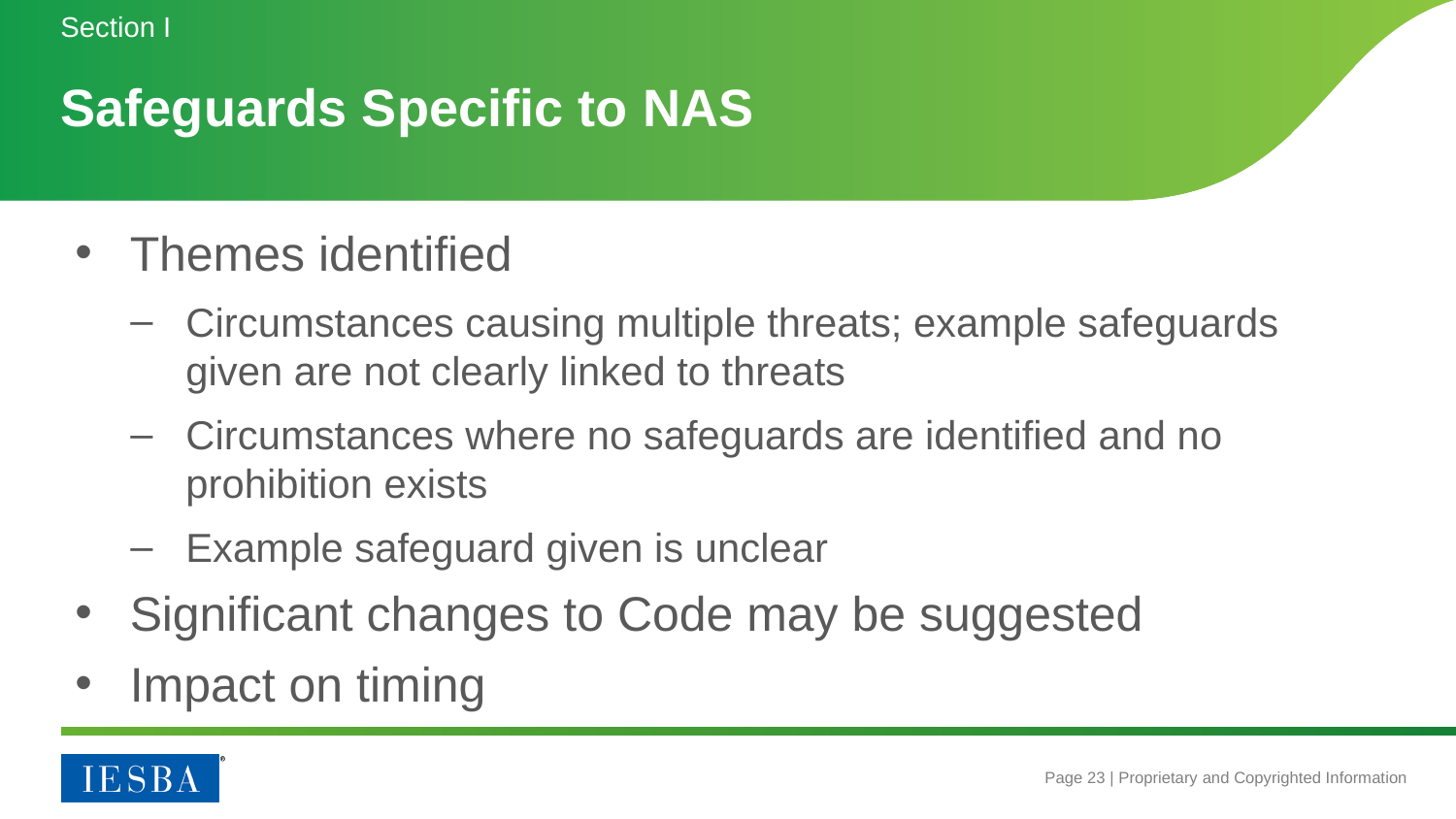

Section I
# Safeguards Specific to NAS
Themes identified
Circumstances causing multiple threats; example safeguards given are not clearly linked to threats
Circumstances where no safeguards are identified and no prohibition exists
Example safeguard given is unclear
Significant changes to Code may be suggested
Impact on timing